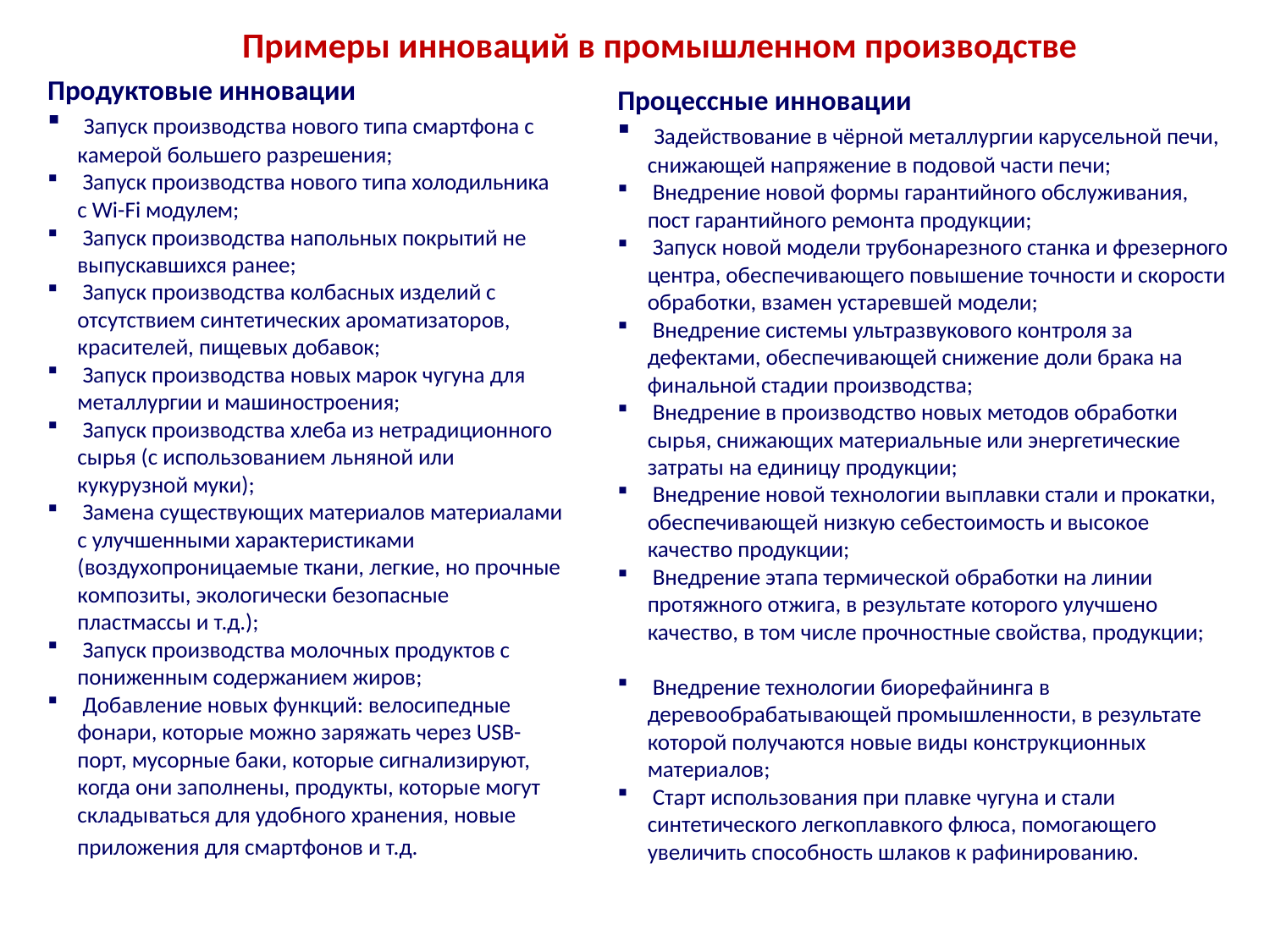

Примеры инноваций в промышленном производстве

Продуктовые инновации
 Запуск производства нового типа смартфона с камерой большего разрешения;
 Запуск производства нового типа холодильника с Wi-Fi модулем;
 Запуск производства напольных покрытий не выпускавшихся ранее;
 Запуск производства колбасных изделий с отсутствием синтетических ароматизаторов, красителей, пищевых добавок;
 Запуск производства новых марок чугуна для металлургии и машиностроения;
 Запуск производства хлеба из нетрадиционного сырья (с использованием льняной или кукурузной муки);
 Замена существующих материалов материалами с улучшенными характеристиками (воздухопроницаемые ткани, легкие, но прочные композиты, экологически безопасные пластмассы и т.д.);
 Запуск производства молочных продуктов с пониженным содержанием жиров;
 Добавление новых функций: велосипедные фонари, которые можно заряжать через USB-порт, мусорные баки, которые сигнализируют, когда они заполнены, продукты, которые могут складываться для удобного хранения, новые приложения для смартфонов и т.д.
Процессные инновации
 Задействование в чёрной металлургии карусельной печи, снижающей напряжение в подовой части печи;
 Внедрение новой формы гарантийного обслуживания, пост гарантийного ремонта продукции;
 Запуск новой модели трубонарезного станка и фрезерного центра, обеспечивающего повышение точности и скорости обработки, взамен устаревшей модели;
 Внедрение системы ультразвукового контроля за дефектами, обеспечивающей снижение доли брака на финальной стадии производства;
 Внедрение в производство новых методов обработки сырья, снижающих материальные или энергетические затраты на единицу продукции;
 Внедрение новой технологии выплавки стали и прокатки, обеспечивающей низкую себестоимость и высокое качество продукции;
 Внедрение этапа термической обработки на линии протяжного отжига, в результате которого улучшено качество, в том числе прочностные свойства, продукции;
 Внедрение технологии биорефайнинга в деревообрабатывающей промышленности, в результате которой получаются новые виды конструкционных материалов;
 Старт использования при плавке чугуна и стали синтетического легкоплавкого флюса, помогающего увеличить способность шлаков к рафинированию.